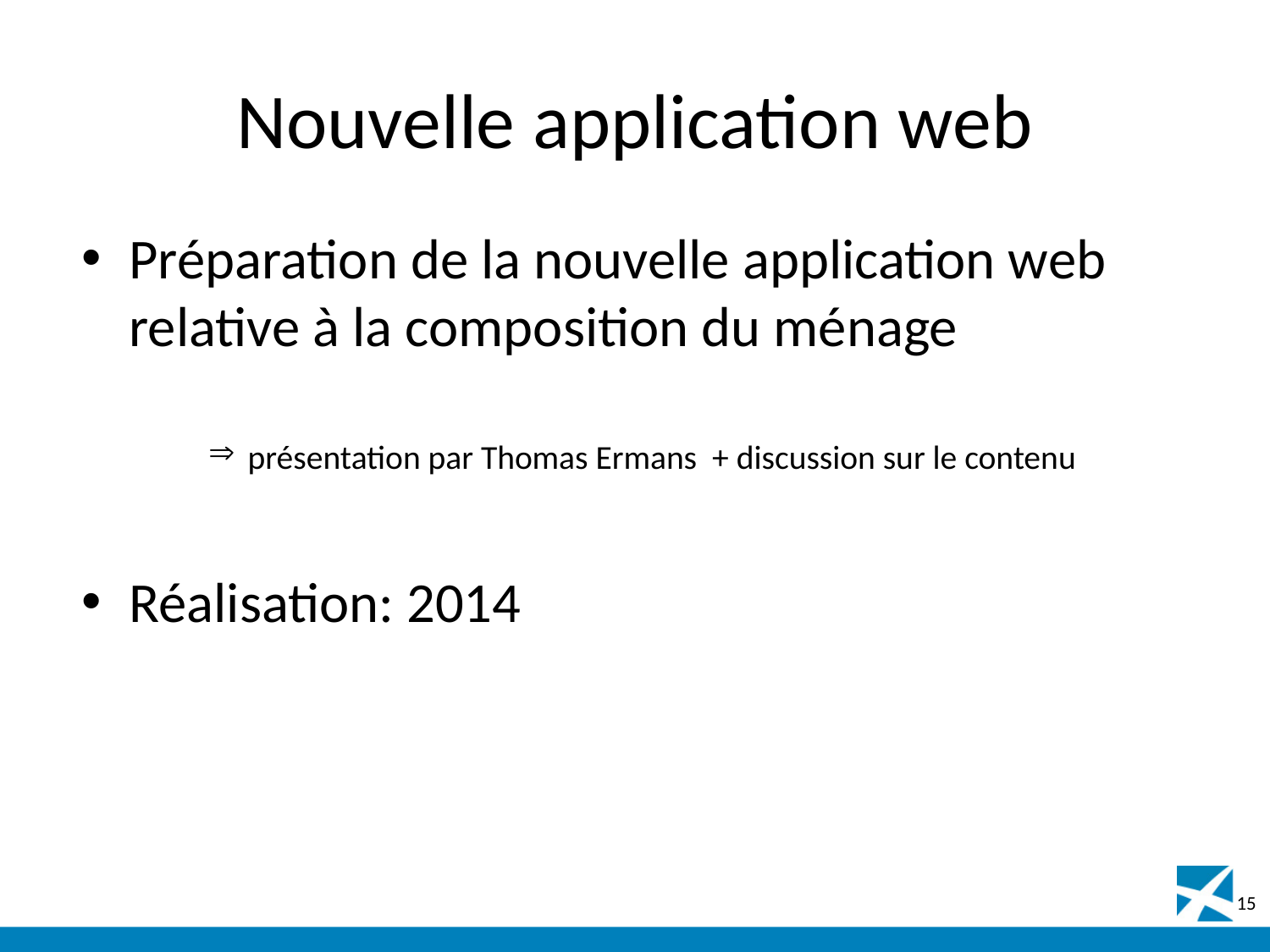

# Nouvelle application web
Préparation de la nouvelle application web relative à la composition du ménage

 présentation par Thomas Ermans  + discussion sur le contenu

Réalisation: 2014